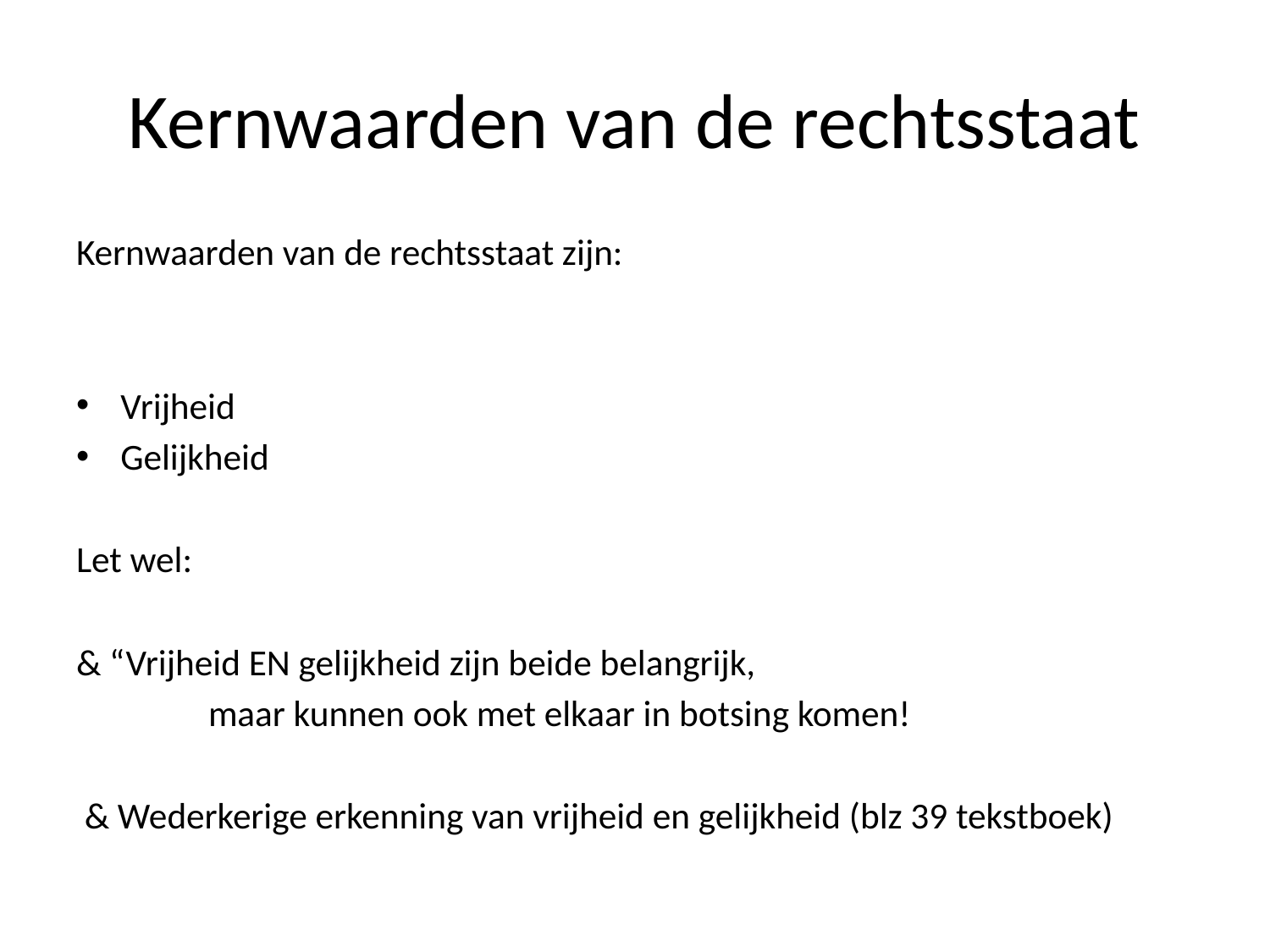

# Kernwaarden van de rechtsstaat
Kernwaarden van de rechtsstaat zijn:

Vrijheid
Gelijkheid

Let wel:

& “Vrijheid EN gelijkheid zijn beide belangrijk,
                maar kunnen ook met elkaar in botsing komen!

 & Wederkerige erkenning van vrijheid en gelijkheid (blz 39 tekstboek)